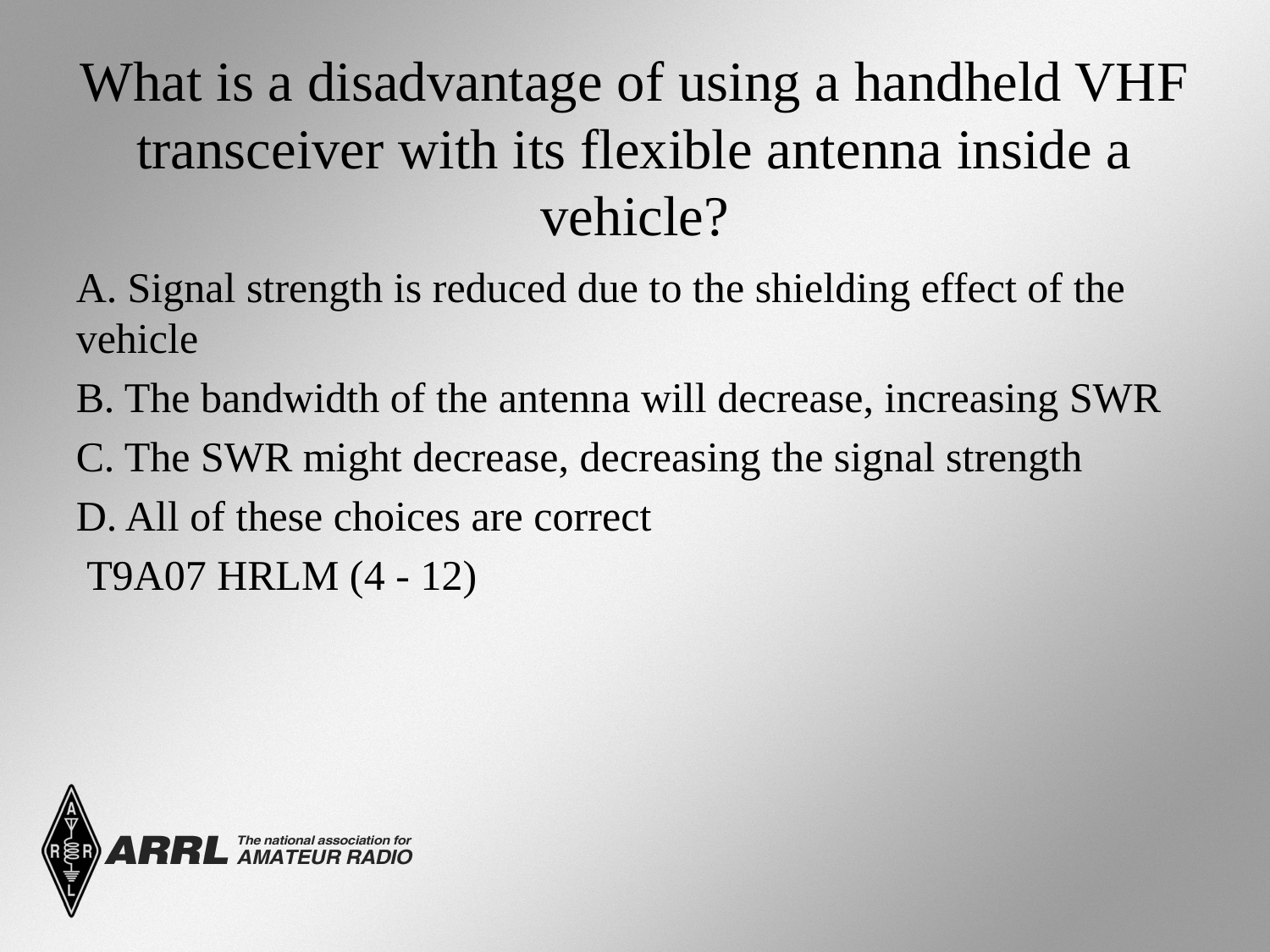

# What is a disadvantage of using a handheld VHF transceiver with its flexible antenna inside a vehicle?
A. Signal strength is reduced due to the shielding effect of the vehicle
B. The bandwidth of the antenna will decrease, increasing SWR
C. The SWR might decrease, decreasing the signal strength
D. All of these choices are correct
 T9A07 HRLM (4 - 12)